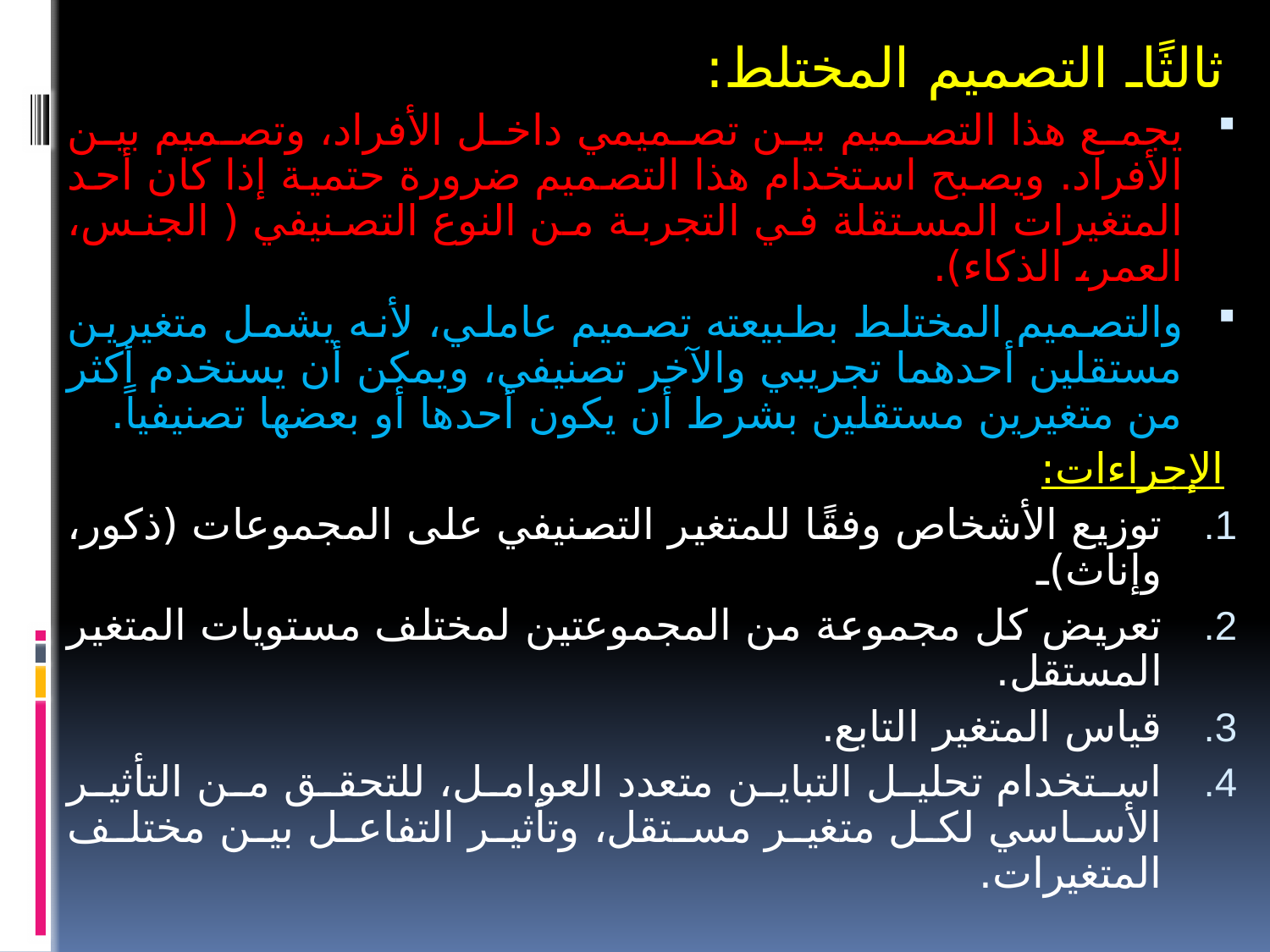

ثالثًاـ التصميم المختلط:
يجمع هذا التصميم بين تصميمي داخل الأفراد، وتصميم بين الأفراد. ويصبح استخدام هذا التصميم ضرورة حتمية إذا كان أحد المتغيرات المستقلة في التجربة من النوع التصنيفي ( الجنس، العمر، الذكاء).
والتصميم المختلط بطبيعته تصميم عاملي، لأنه يشمل متغيرين مستقلين أحدهما تجريبي والآخر تصنيفي، ويمكن أن يستخدم أكثر من متغيرين مستقلين بشرط أن يكون أحدها أو بعضها تصنيفياً.
الإجراءات:
توزيع الأشخاص وفقًا للمتغير التصنيفي على المجموعات (ذكور، وإناث)ـ
تعريض كل مجموعة من المجموعتين لمختلف مستويات المتغير المستقل.
قياس المتغير التابع.
استخدام تحليل التباين متعدد العوامل، للتحقق من التأثير الأساسي لكل متغير مستقل، وتأثير التفاعل بين مختلف المتغيرات.